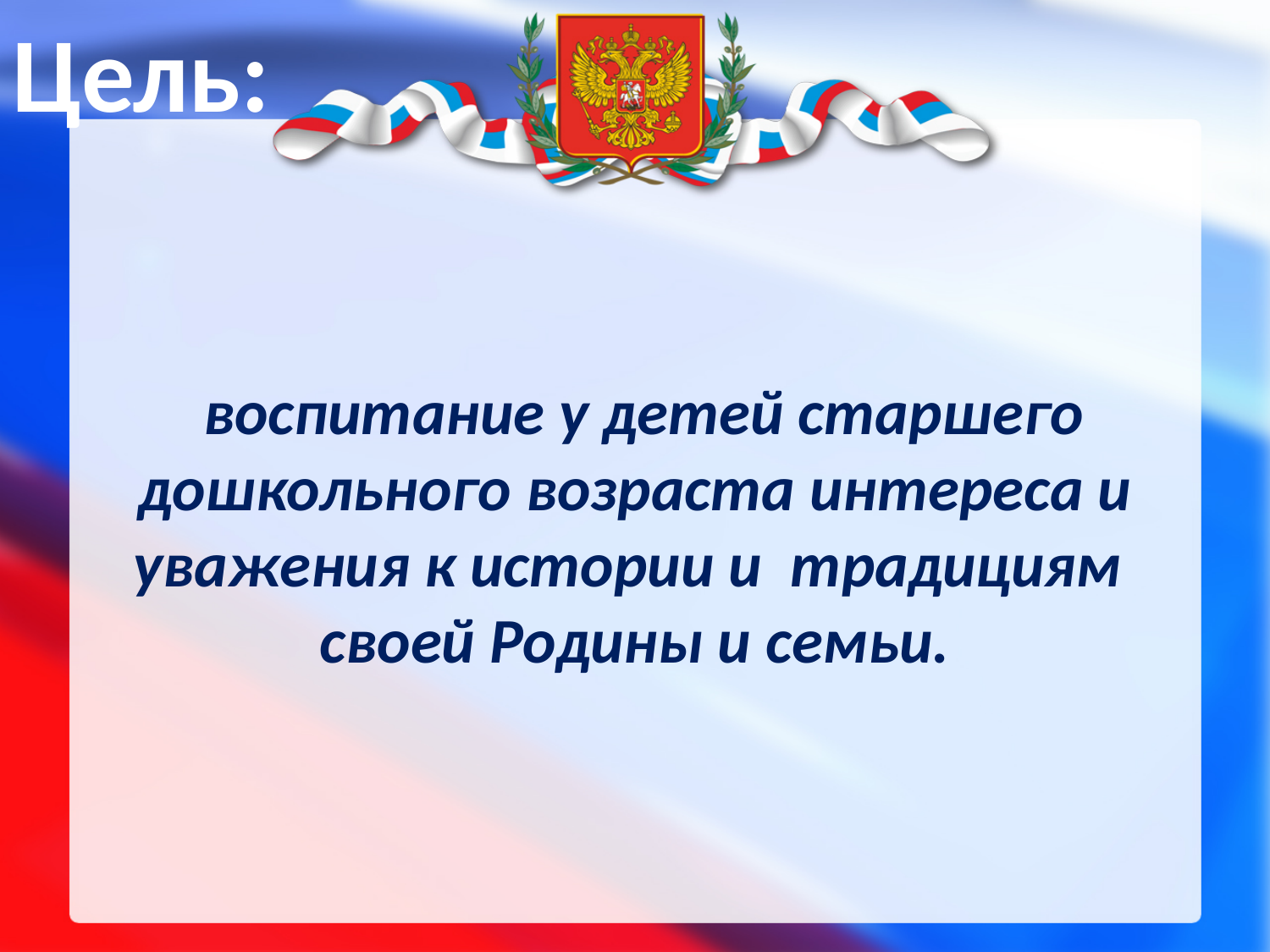

Цель:
# воспитание у детей старшего дошкольного возраста интереса и уважения к истории и  традициям  своей Родины и семьи.